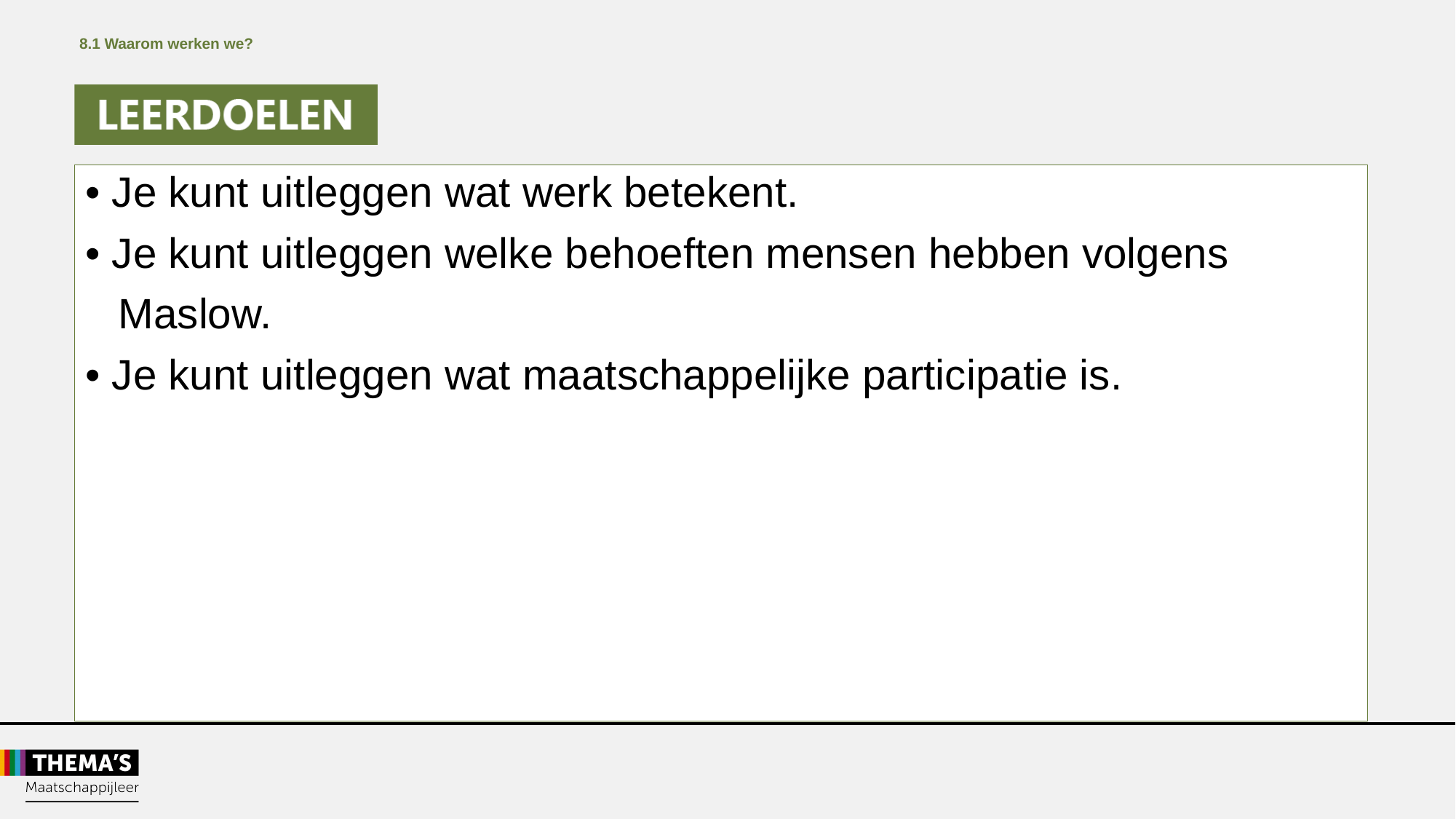

8.1 Waarom werken we?
• Je kunt uitleggen wat werk betekent.
• Je kunt uitleggen welke behoeften mensen hebben volgens
 Maslow.
• Je kunt uitleggen wat maatschappelijke participatie is.